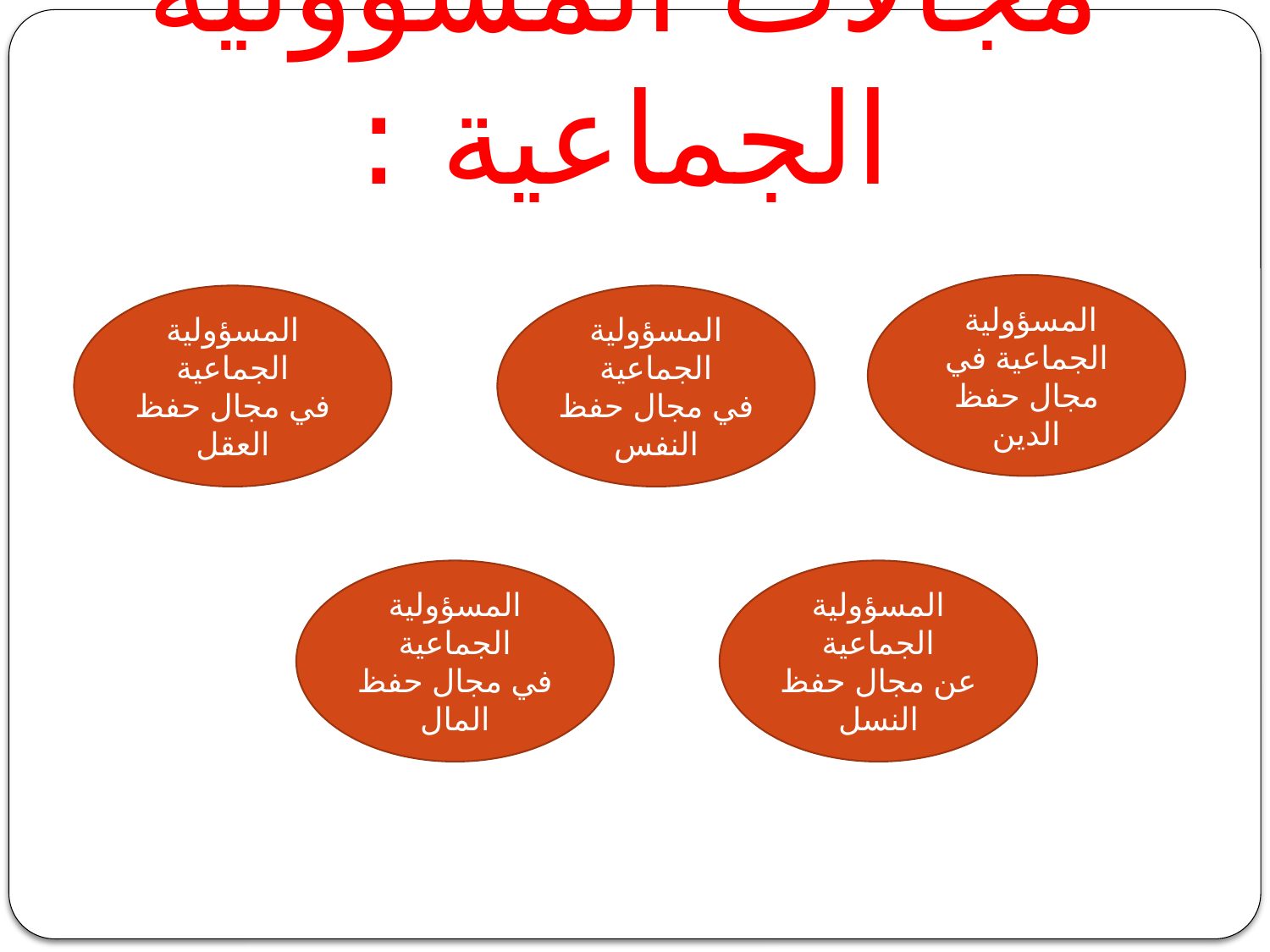

# مجالات المسؤولية الجماعية :
 المسؤولية الجماعية في مجال حفظ الدين
المسؤولية الجماعية
في مجال حفظ العقل
المسؤولية الجماعية
في مجال حفظ النفس
المسؤولية الجماعية
في مجال حفظ المال
المسؤولية الجماعية
عن مجال حفظ النسل